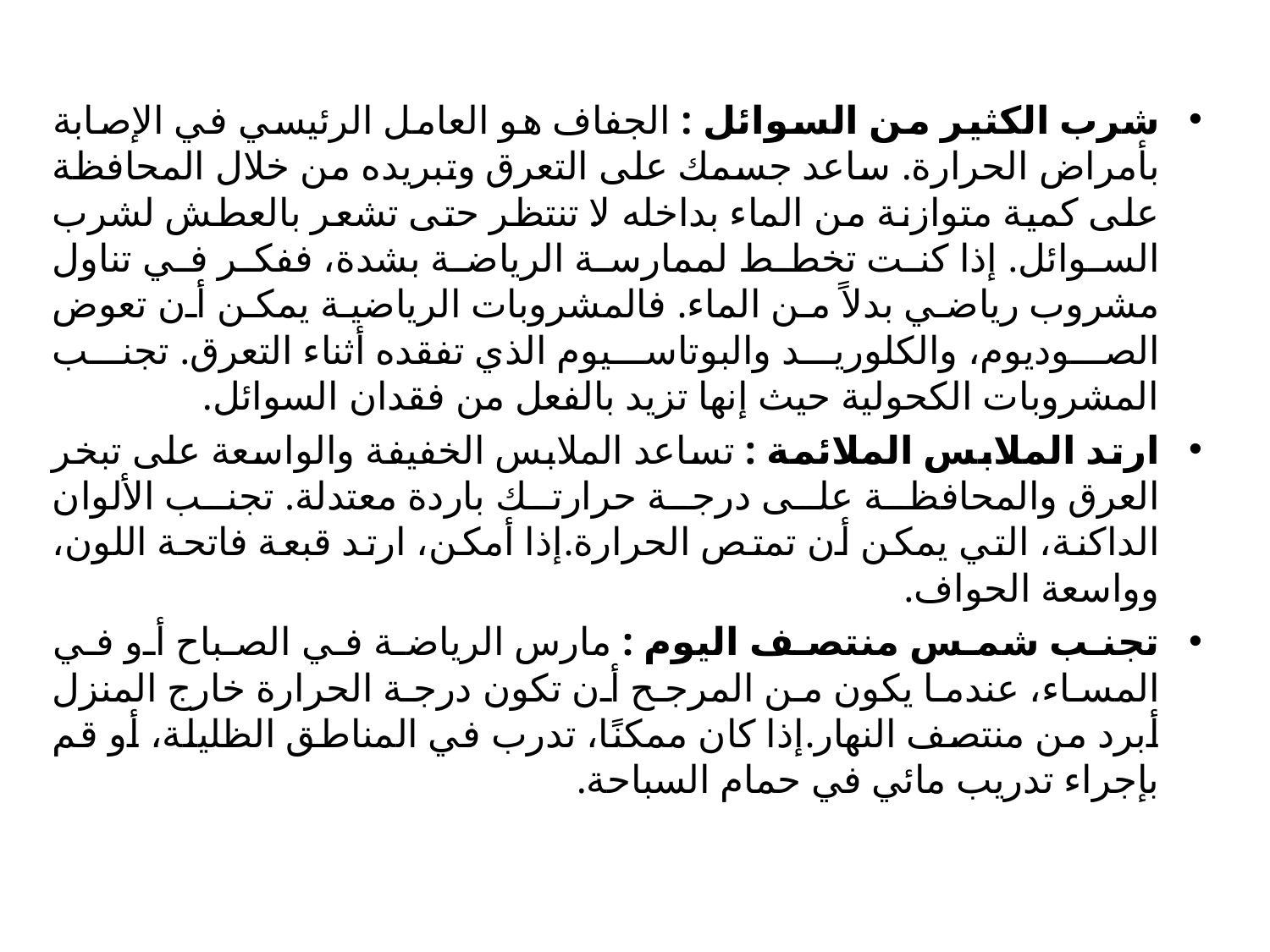

شرب الكثير من السوائل : الجفاف هو العامل الرئيسي في الإصابة بأمراض الحرارة. ساعد جسمك على التعرق وتبريده من خلال المحافظة على كمية متوازنة من الماء بداخله.لا تنتظر حتى تشعر بالعطش لشرب السوائل. إذا كنت تخطط لممارسة الرياضة بشدة، ففكر في تناول مشروب رياضي بدلاً من الماء. فالمشروبات الرياضية يمكن أن تعوض الصوديوم، والكلوريد والبوتاسيوم الذي تفقده أثناء التعرق. تجنب المشروبات الكحولية حيث إنها تزيد بالفعل من فقدان السوائل.
ارتد الملابس الملائمة : تساعد الملابس الخفيفة والواسعة على تبخر العرق والمحافظة على درجة حرارتك باردة معتدلة. تجنب الألوان الداكنة، التي يمكن أن تمتص الحرارة.إذا أمكن، ارتد قبعة فاتحة اللون، وواسعة الحواف.
تجنب شمس منتصف اليوم : مارس الرياضة في الصباح أو في المساء، عندما يكون من المرجح أن تكون درجة الحرارة خارج المنزل أبرد من منتصف النهار.إذا كان ممكنًا، تدرب في المناطق الظليلة، أو قم بإجراء تدريب مائي في حمام السباحة.